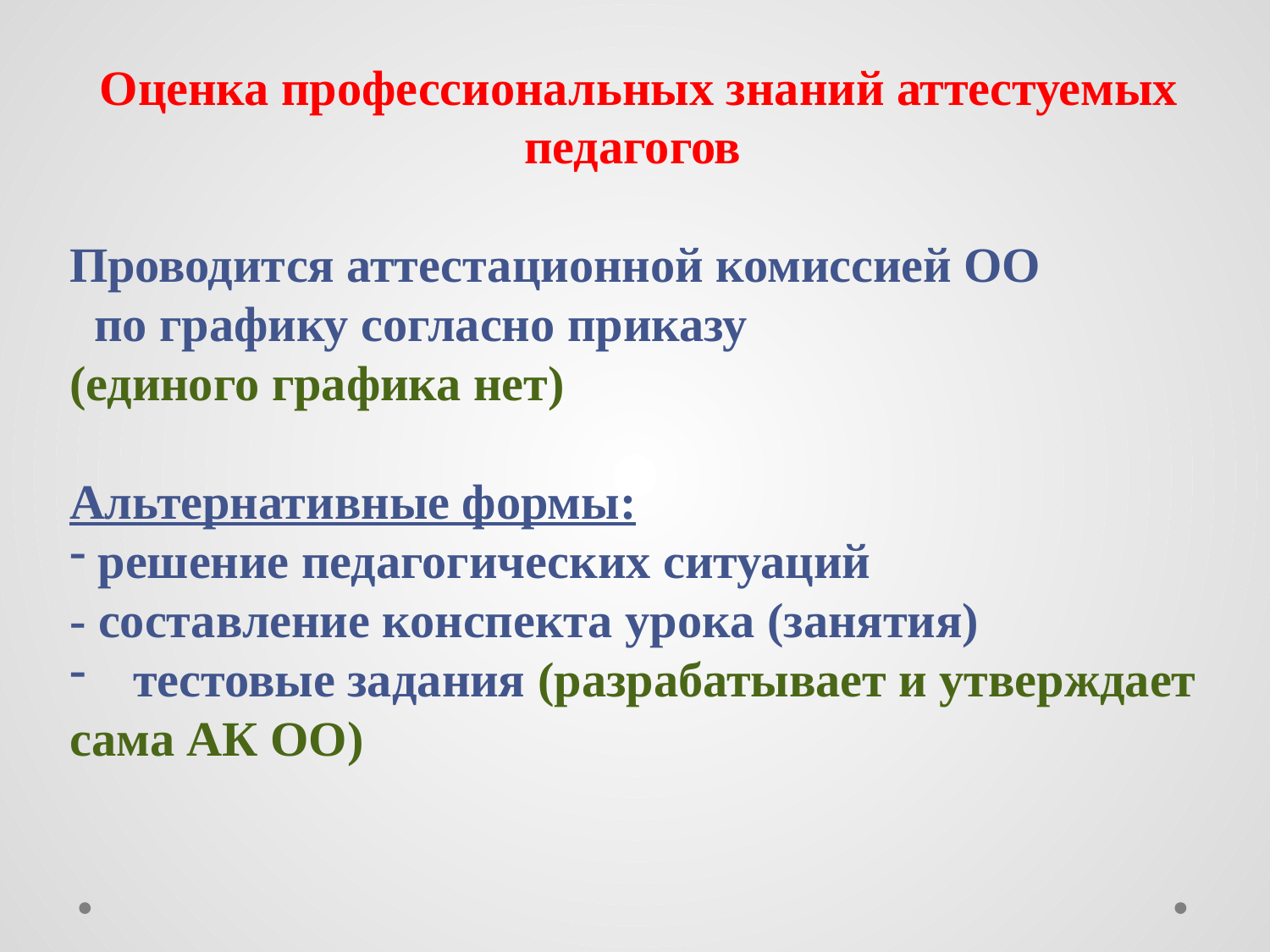

Оценка профессиональных знаний аттестуемых
педагогов

Проводится аттестационной комиссией ОО
  по графику согласно приказу
(единого графика нет)

Альтернативные формы:
 решение педагогических ситуаций
- составление конспекта урока (занятия)
тестовые задания (разрабатывает и утверждает
сама АК ОО)